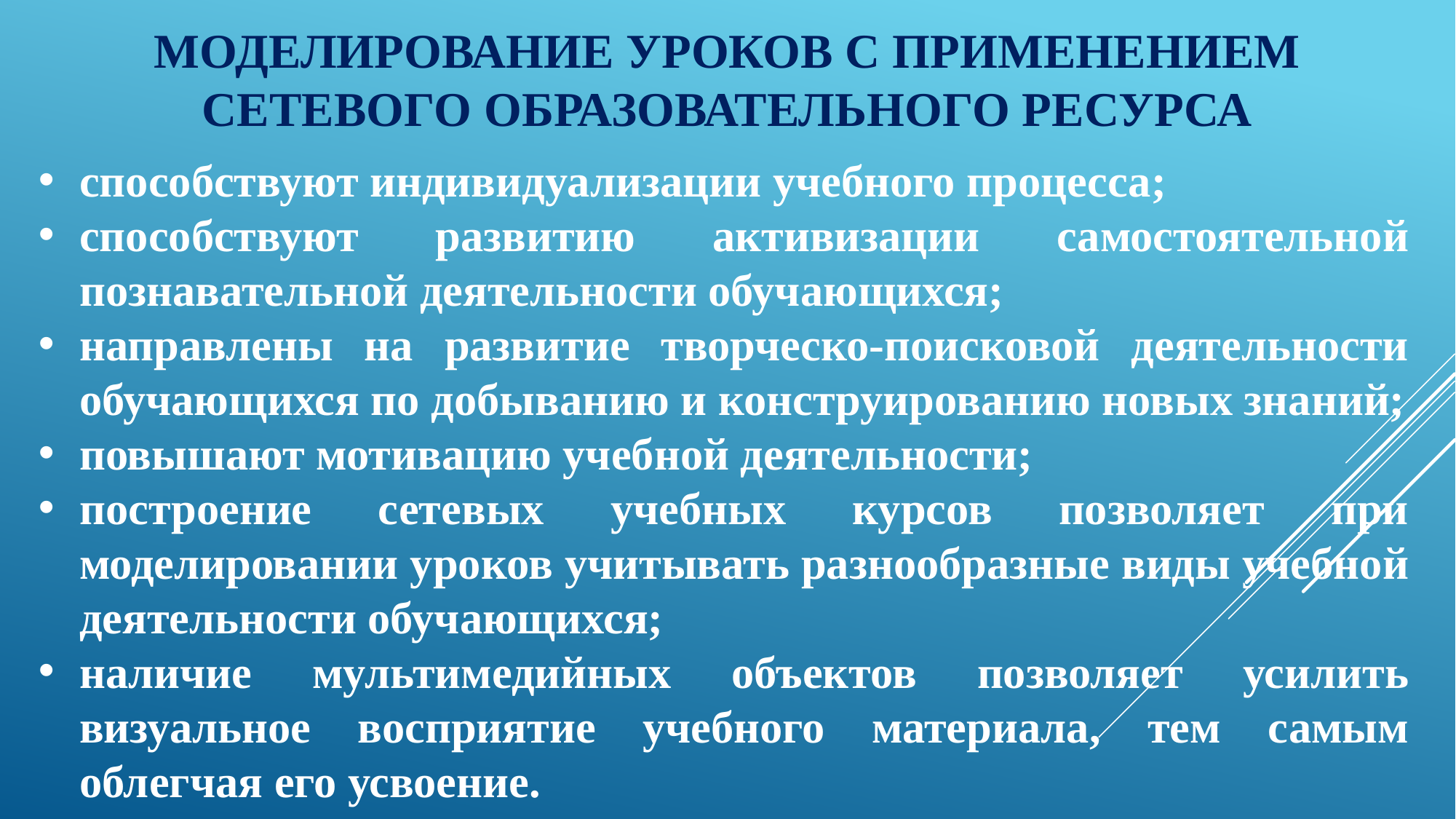

# Моделирование уроков с применением сетевого образовательного ресурса
способствуют индивидуализации учебного процесса;
способствуют развитию активизации самостоятельной познавательной деятельности обучающихся;
направлены на развитие творческо-поисковой деятельности обучающихся по добыванию и конструированию новых знаний;
повышают мотивацию учебной деятельности;
построение сетевых учебных курсов позволяет при моделировании уроков учитывать разнообразные виды учебной деятельности обучающихся;
наличие мультимедийных объектов позволяет усилить визуальное восприятие учебного материала, тем самым облегчая его усвоение.